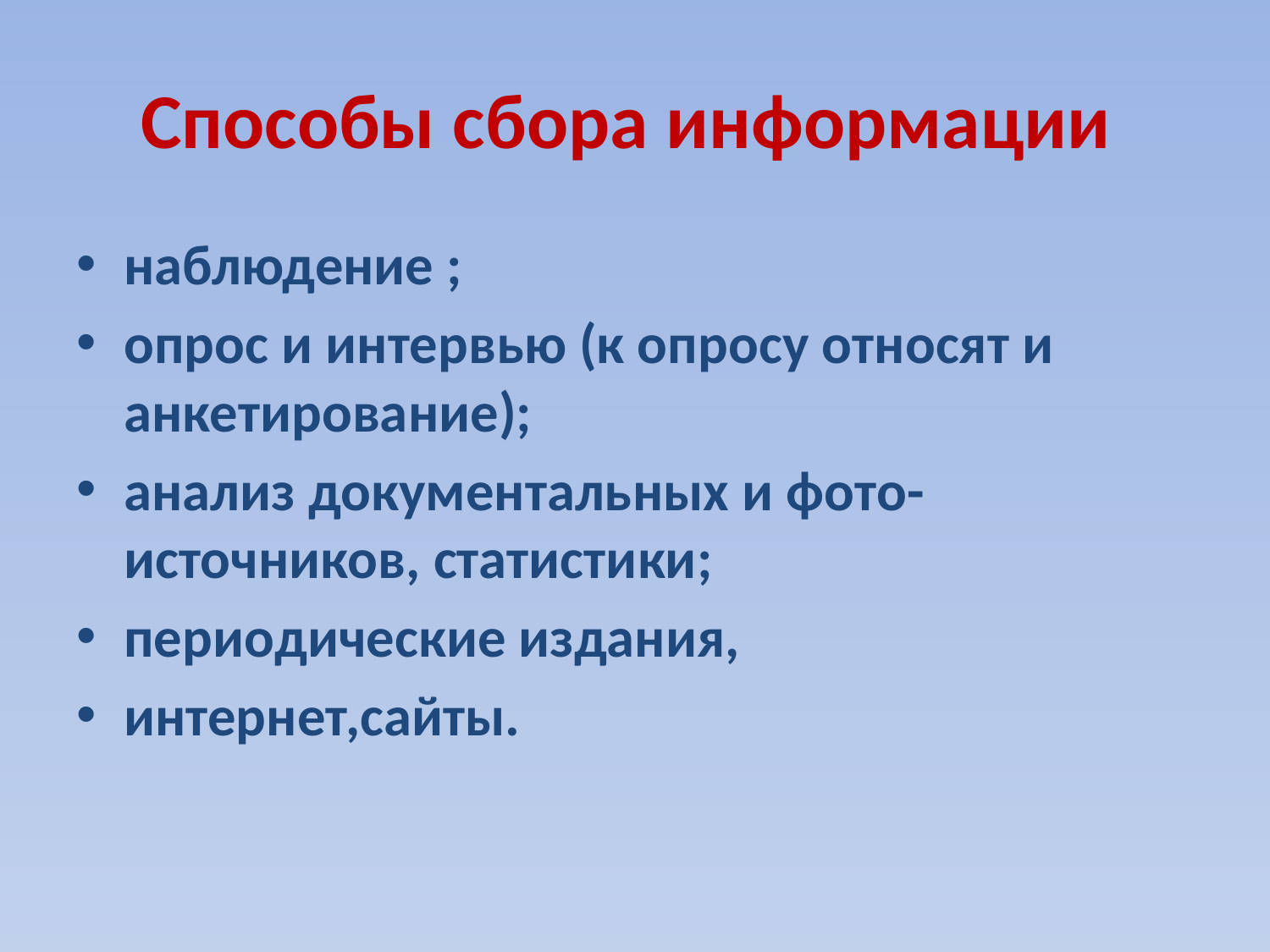

# Способы сбора информации
наблюдение ;
опрос и интервью (к опросу относят и анкетирование);
анализ документальных и фото-  источников, статистики;
периодические издания,
интернет,сайты.